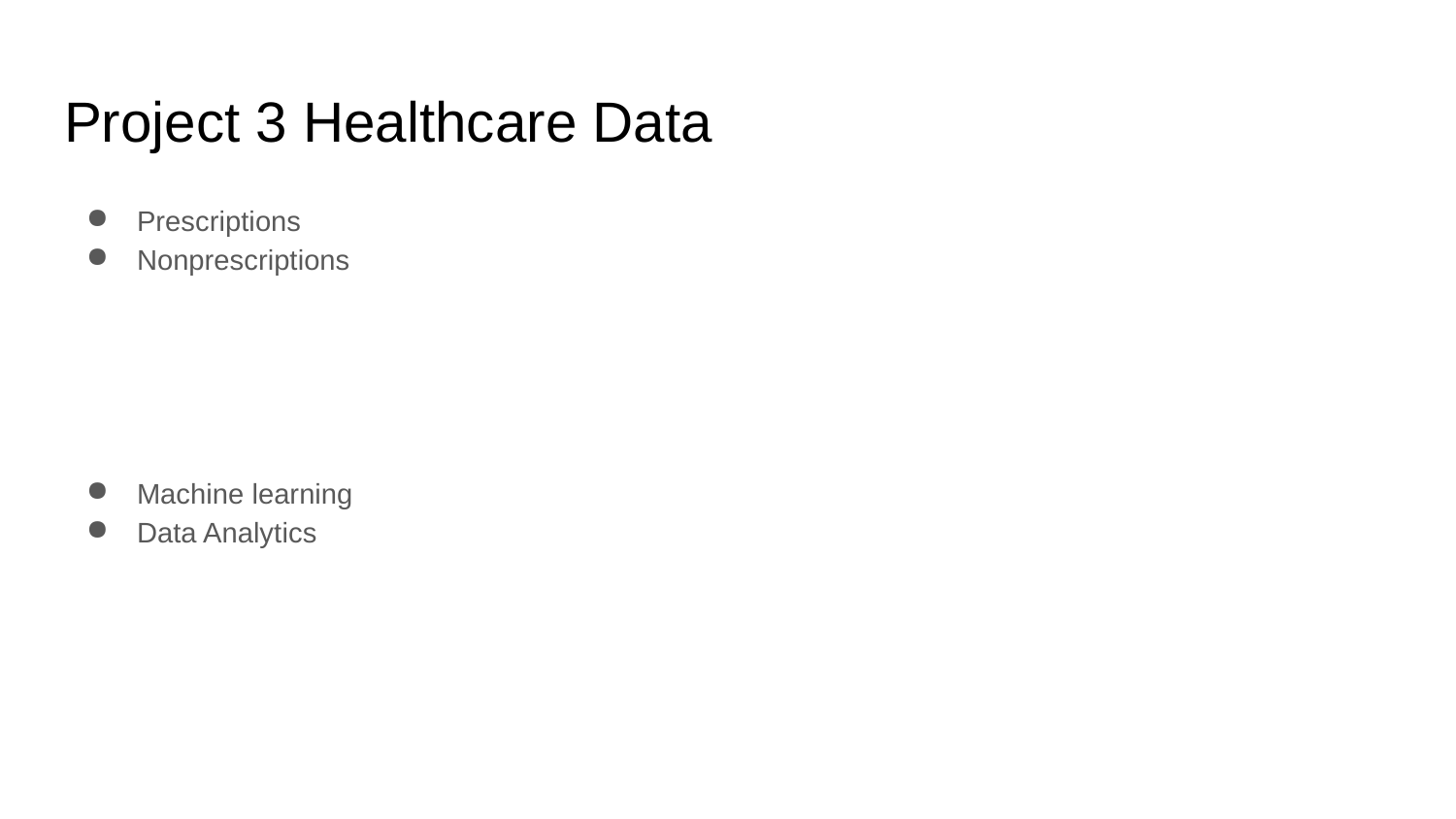

# Project 3 Healthcare Data
Prescriptions
Nonprescriptions

Machine learning
Data Analytics